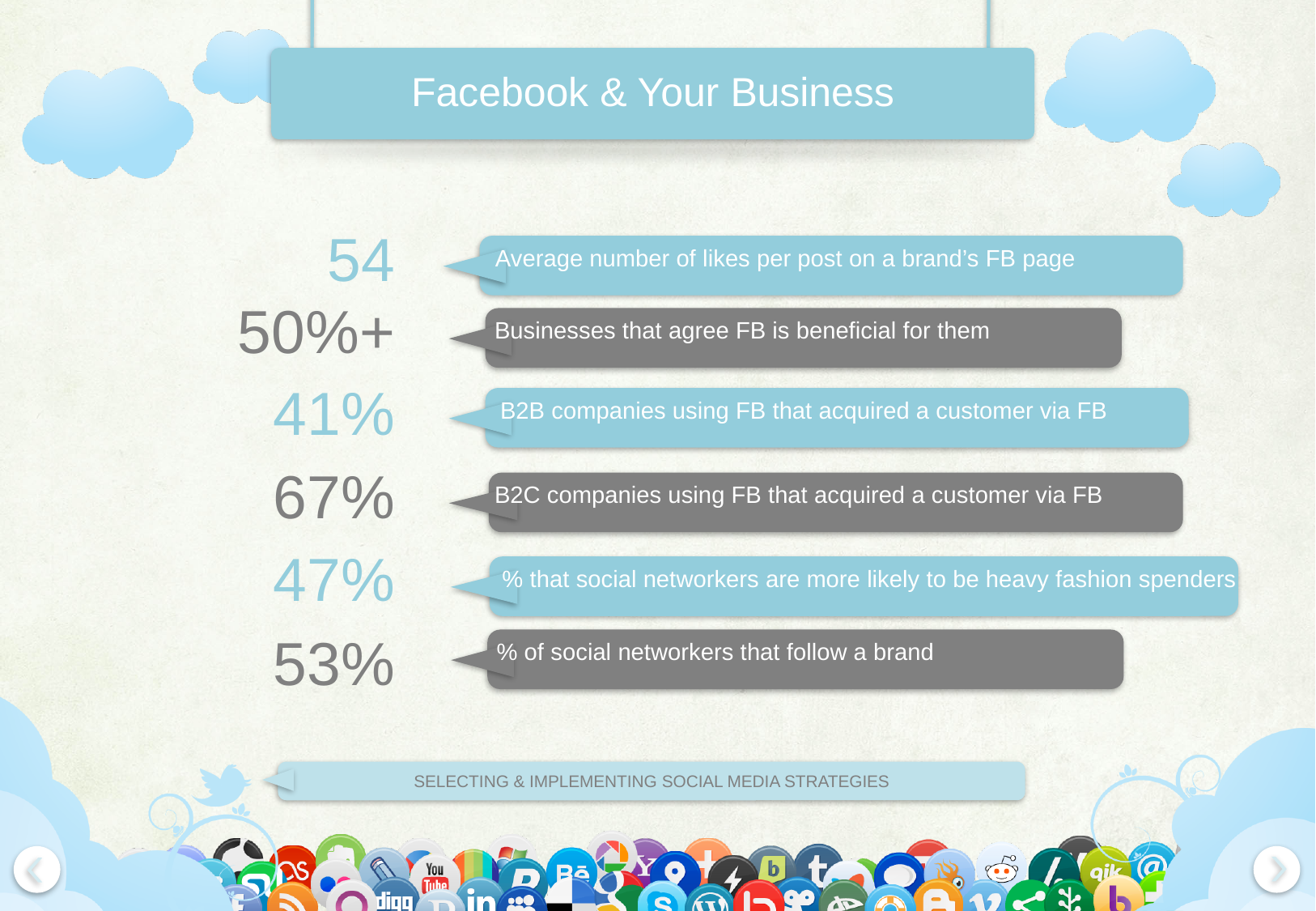

# Facebook & Your Business
54

Average number of likes per post on a brand’s FB page
50%+

Businesses that agree FB is beneficial for them
41%

B2B companies using FB that acquired a customer via FB
67%

B2C companies using FB that acquired a customer via FB
47%

% that social networkers are more likely to be heavy fashion spenders
53%

% of social networkers that follow a brand